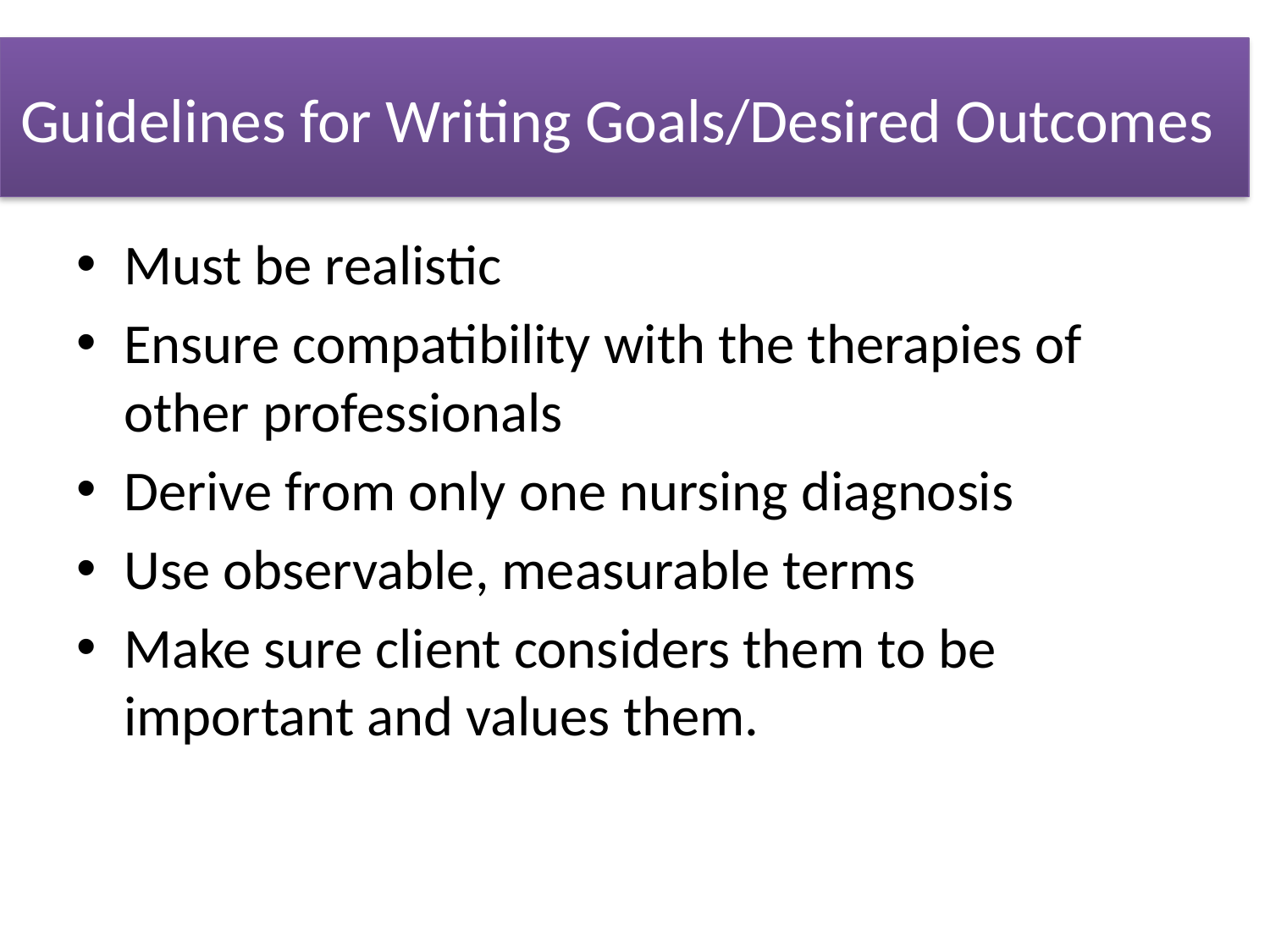

# Guidelines for Writing Goals/Desired Outcomes
Must be realistic
Ensure compatibility with the therapies of other professionals
Derive from only one nursing diagnosis
Use observable, measurable terms
Make sure client considers them to be important and values them.